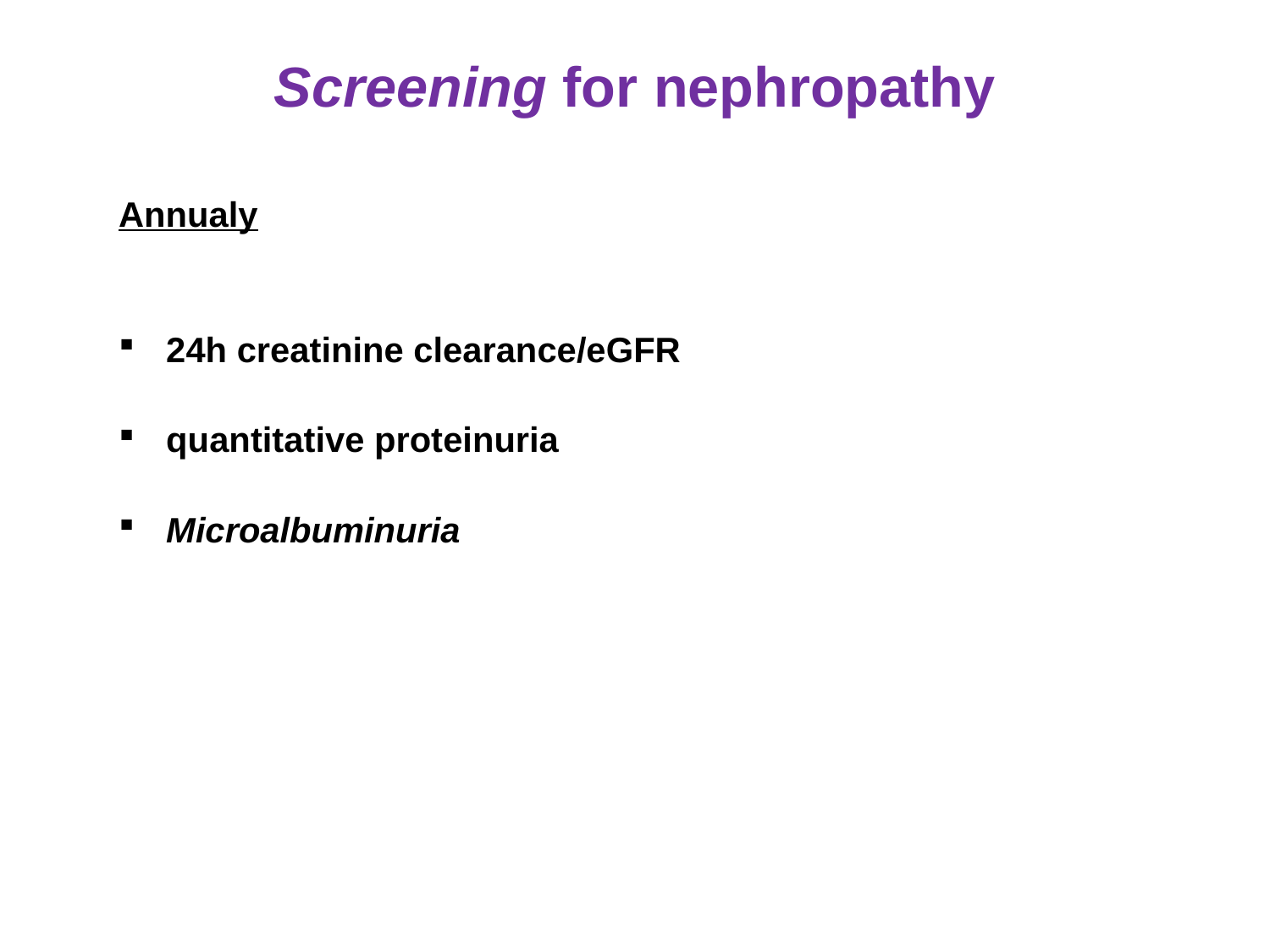

# Screening for nephropathy
Annualy

24h creatinine clearance/eGFR

quantitative proteinuria

Microalbuminuria